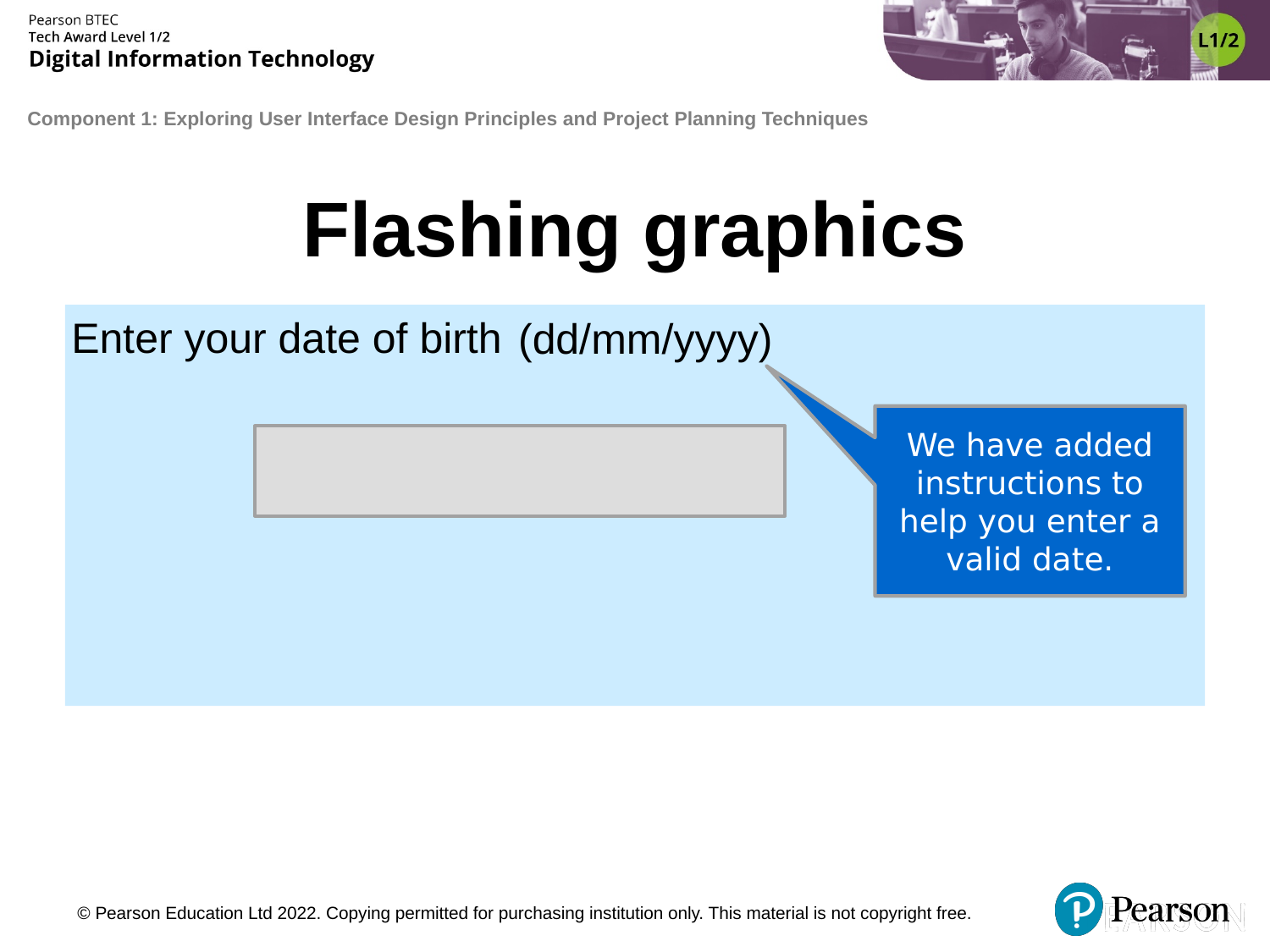

# Flashing graphics
Enter your date of birth
(dd/mm/yyyy)

We have added instructions to help you enter a valid date.